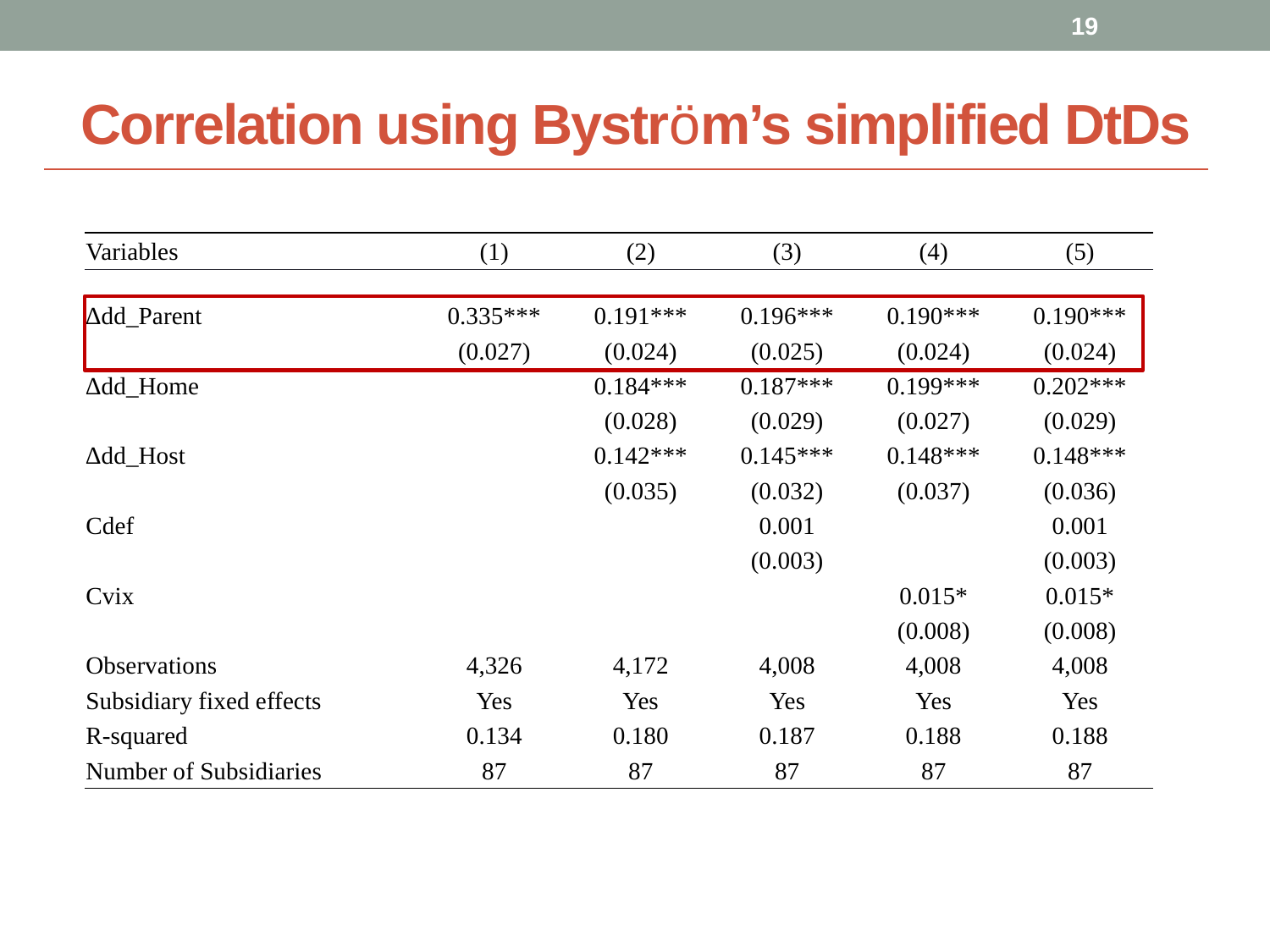

19
# Correlation using Byström’s simplified DtDs
| Variables | (1) | (2) | (3) | (4) | (5) |
| --- | --- | --- | --- | --- | --- |
|  |  |  |  |  |  |
| ∆dd\_Parent | 0.335\*\*\* | 0.191\*\*\* | 0.196\*\*\* | 0.190\*\*\* | 0.190\*\*\* |
|  | (0.027) | (0.024) | (0.025) | (0.024) | (0.024) |
| ∆dd\_Home |  | 0.184\*\*\* | 0.187\*\*\* | 0.199\*\*\* | 0.202\*\*\* |
|  |  | (0.028) | (0.029) | (0.027) | (0.029) |
| ∆dd\_Host |  | 0.142\*\*\* | 0.145\*\*\* | 0.148\*\*\* | 0.148\*\*\* |
|  |  | (0.035) | (0.032) | (0.037) | (0.036) |
| Cdef |  |  | 0.001 |  | 0.001 |
|  |  |  | (0.003) |  | (0.003) |
| Cvix |  |  |  | 0.015\* | 0.015\* |
|  |  |  |  | (0.008) | (0.008) |
| Observations | 4,326 | 4,172 | 4,008 | 4,008 | 4,008 |
| Subsidiary fixed effects | Yes | Yes | Yes | Yes | Yes |
| R-squared | 0.134 | 0.180 | 0.187 | 0.188 | 0.188 |
| Number of Subsidiaries | 87 | 87 | 87 | 87 | 87 |